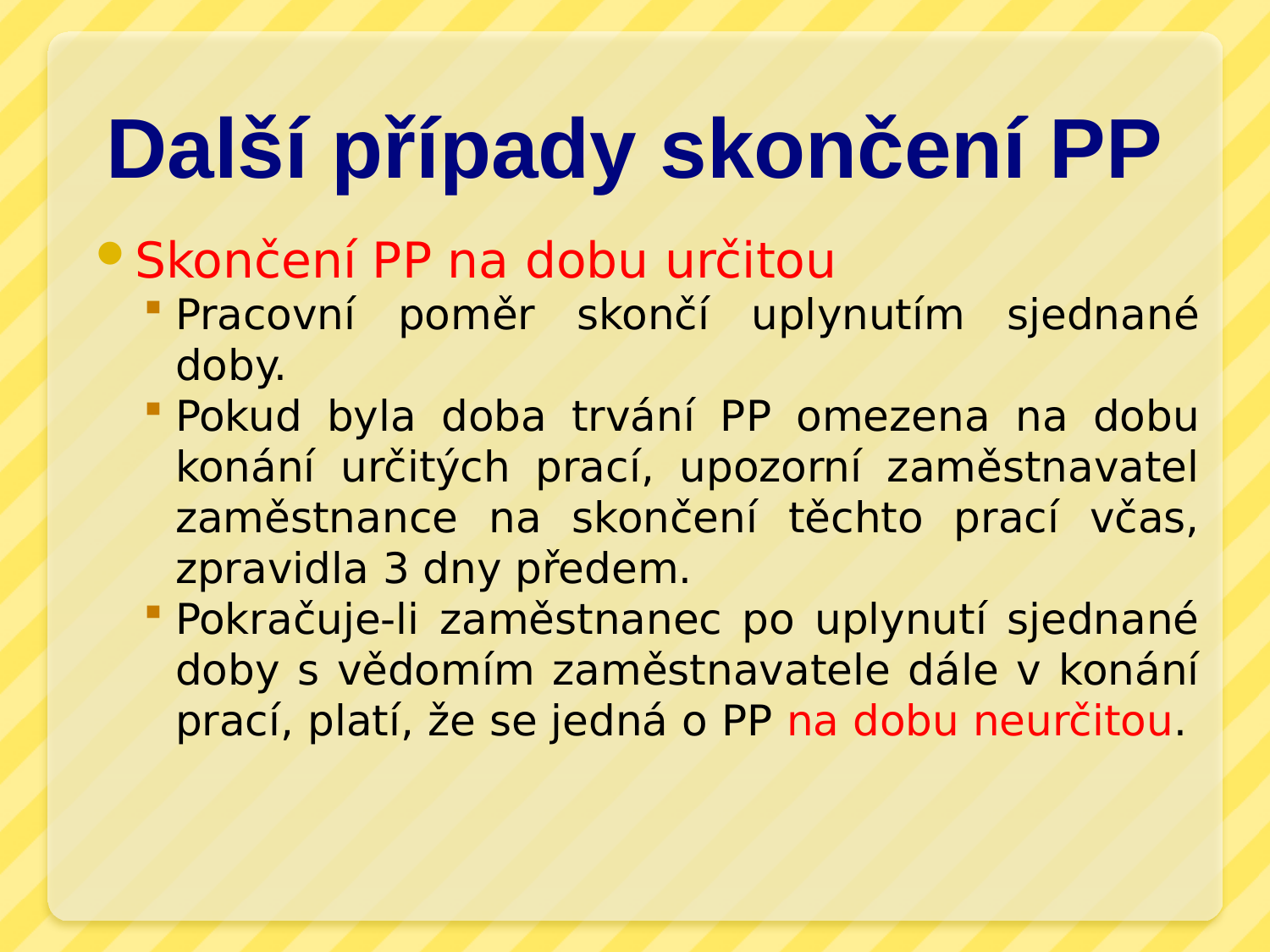

# Další případy skončení PP
Skončení PP na dobu určitou
Pracovní poměr skončí uplynutím sjednané doby.
Pokud byla doba trvání PP omezena na dobu konání určitých prací, upozorní zaměstnavatel zaměstnance na skončení těchto prací včas, zpravidla 3 dny předem.
Pokračuje-li zaměstnanec po uplynutí sjednané doby s vědomím zaměstnavatele dále v konání prací, platí, že se jedná o PP na dobu neurčitou.